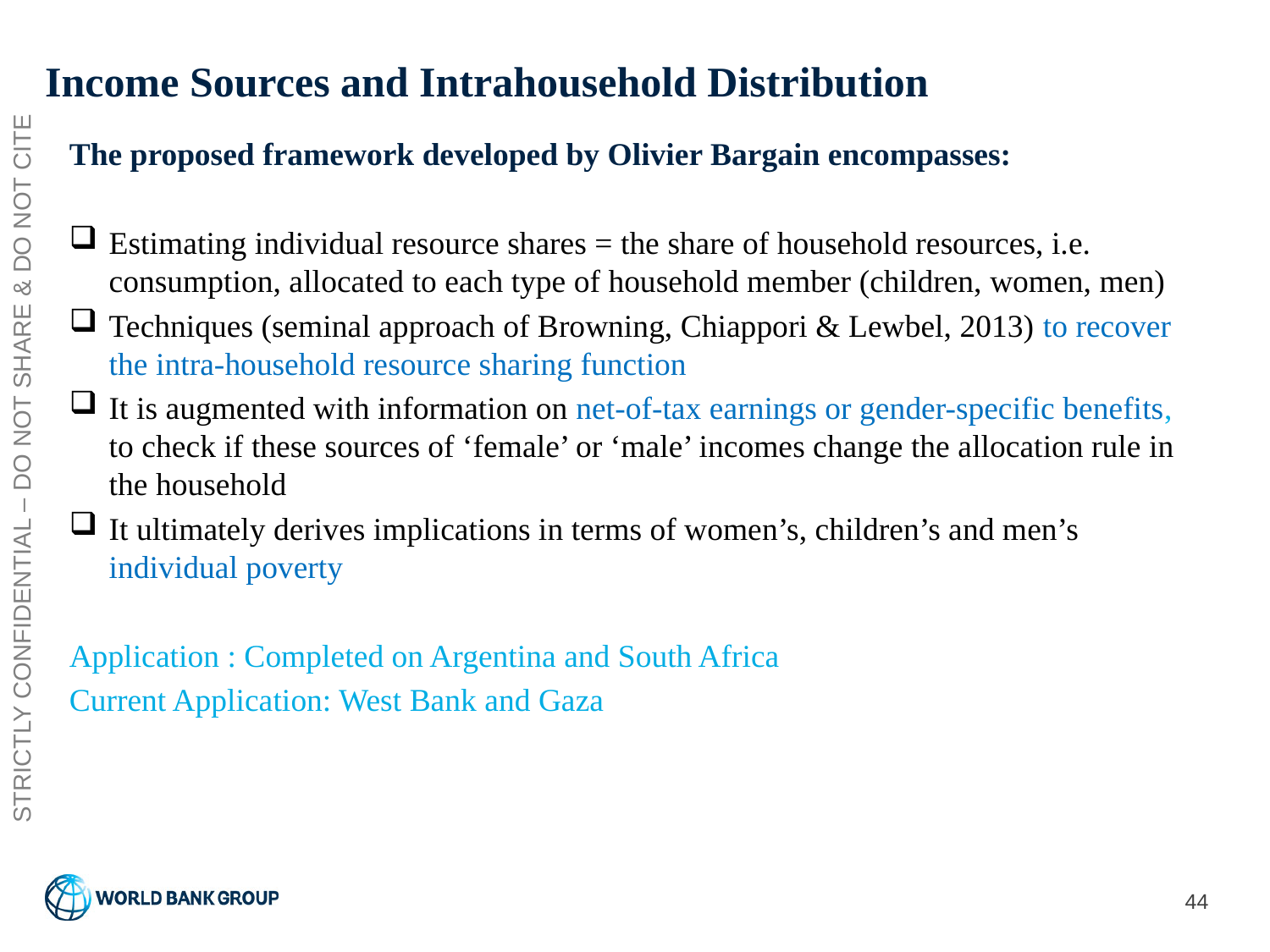

# Income Sources and Intrahousehold Distribution
The proposed framework developed by Olivier Bargain encompasses:

Estimating individual resource shares = the share of household resources, i.e. consumption, allocated to each type of household member (children, women, men)
Techniques (seminal approach of Browning, Chiappori & Lewbel, 2013) to recover the intra-household resource sharing function
It is augmented with information on net-of-tax earnings or gender-specific benefits, to check if these sources of ‘female’ or ‘male’ incomes change the allocation rule in the household
It ultimately derives implications in terms of women’s, children’s and men’s individual poverty

Application : Completed on Argentina and South Africa
Current Application: West Bank and Gaza

STRICTLY CONFIDENTIAL – DO NOT SHARE & DO NOT CITE
44